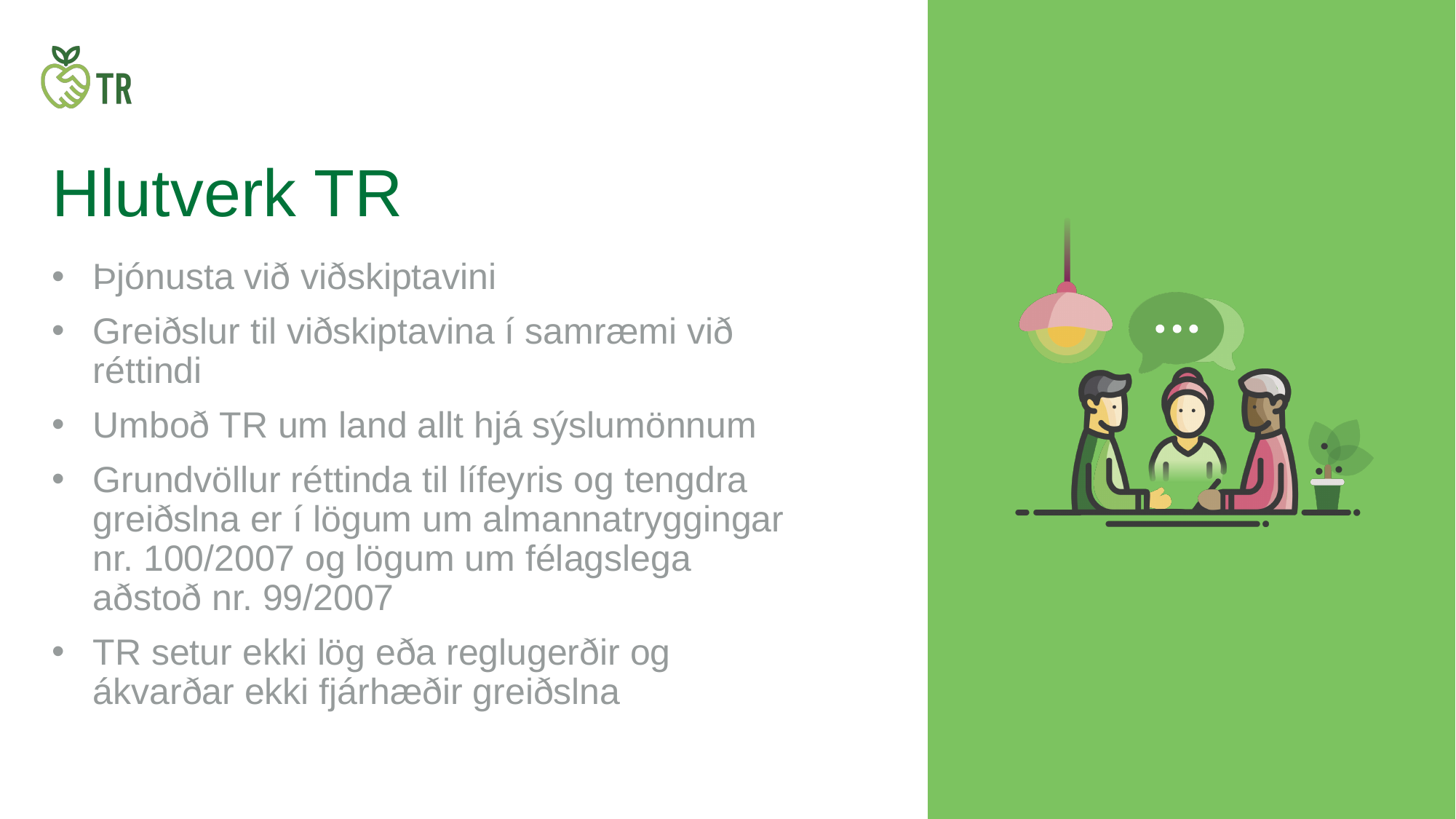

# Hlutverk TR
Þjónusta við viðskiptavini
Greiðslur til viðskiptavina í samræmi við réttindi
Umboð TR um land allt hjá sýslumönnum
Grundvöllur réttinda til lífeyris og tengdra greiðslna er í lögum um almannatryggingar nr. 100/2007 og lögum um félagslega aðstoð nr. 99/2007
TR setur ekki lög eða reglugerðir og ákvarðar ekki fjárhæðir greiðslna